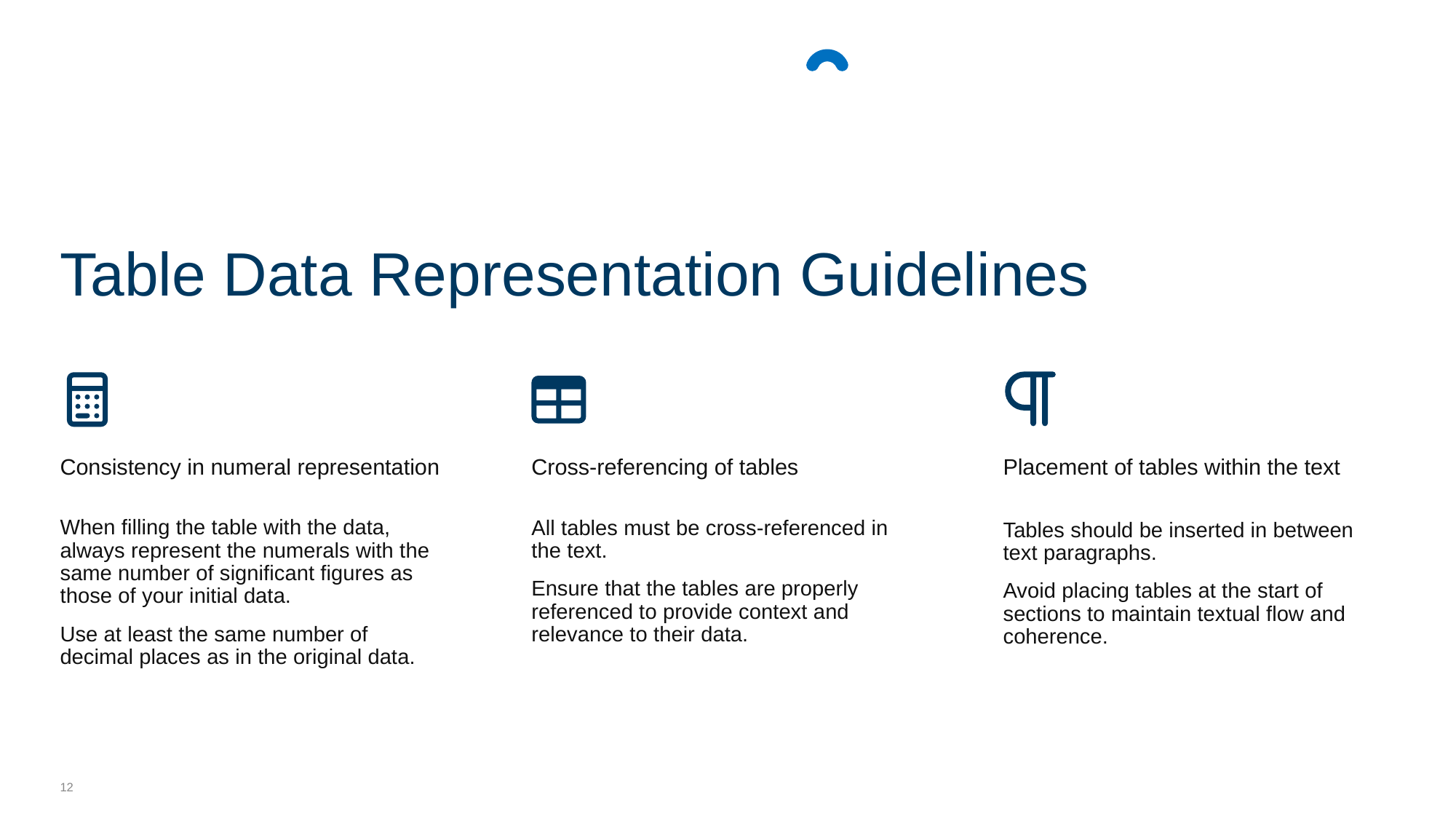

Table Data Representation Guidelines

Cross-referencing of tables
Placement of tables within the text
Consistency in numeral representation
When filling the table with the data, always represent the numerals with the same number of significant figures as those of your initial data.
Use at least the same number of decimal places as in the original data.
All tables must be cross-referenced in the text.
Ensure that the tables are properly referenced to provide context and relevance to their data.
Tables should be inserted in between text paragraphs.
Avoid placing tables at the start of sections to maintain textual flow and coherence.
12